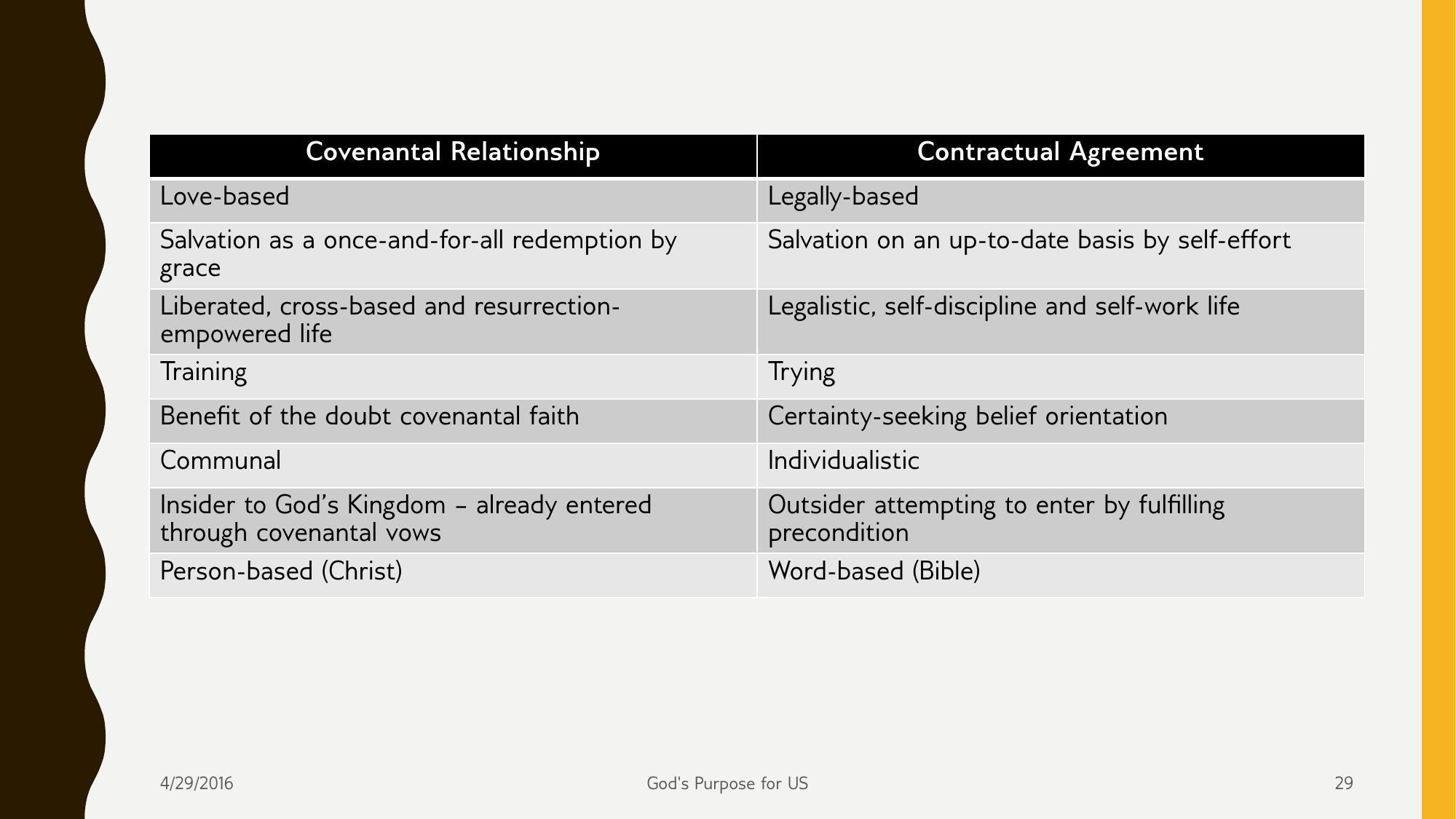

| Covenantal Relationship | Contractual Agreement |
| --- | --- |
| Love-based | Legally-based |
| Salvation as a once-and-for-all redemption by grace | Salvation on an up-to-date basis by self-effort |
| Liberated, cross-based and resurrection-empowered life | Legalistic, self-discipline and self-work life |
| Training | Trying |
| Benefit of the doubt covenantal faith | Certainty-seeking belief orientation |
| Communal | Individualistic |
| Insider to God’s Kingdom – already entered through covenantal vows | Outsider attempting to enter by fulfilling precondition |
| Person-based (Christ) | Word-based (Bible) |
4/29/2016
God's Purpose for US
29